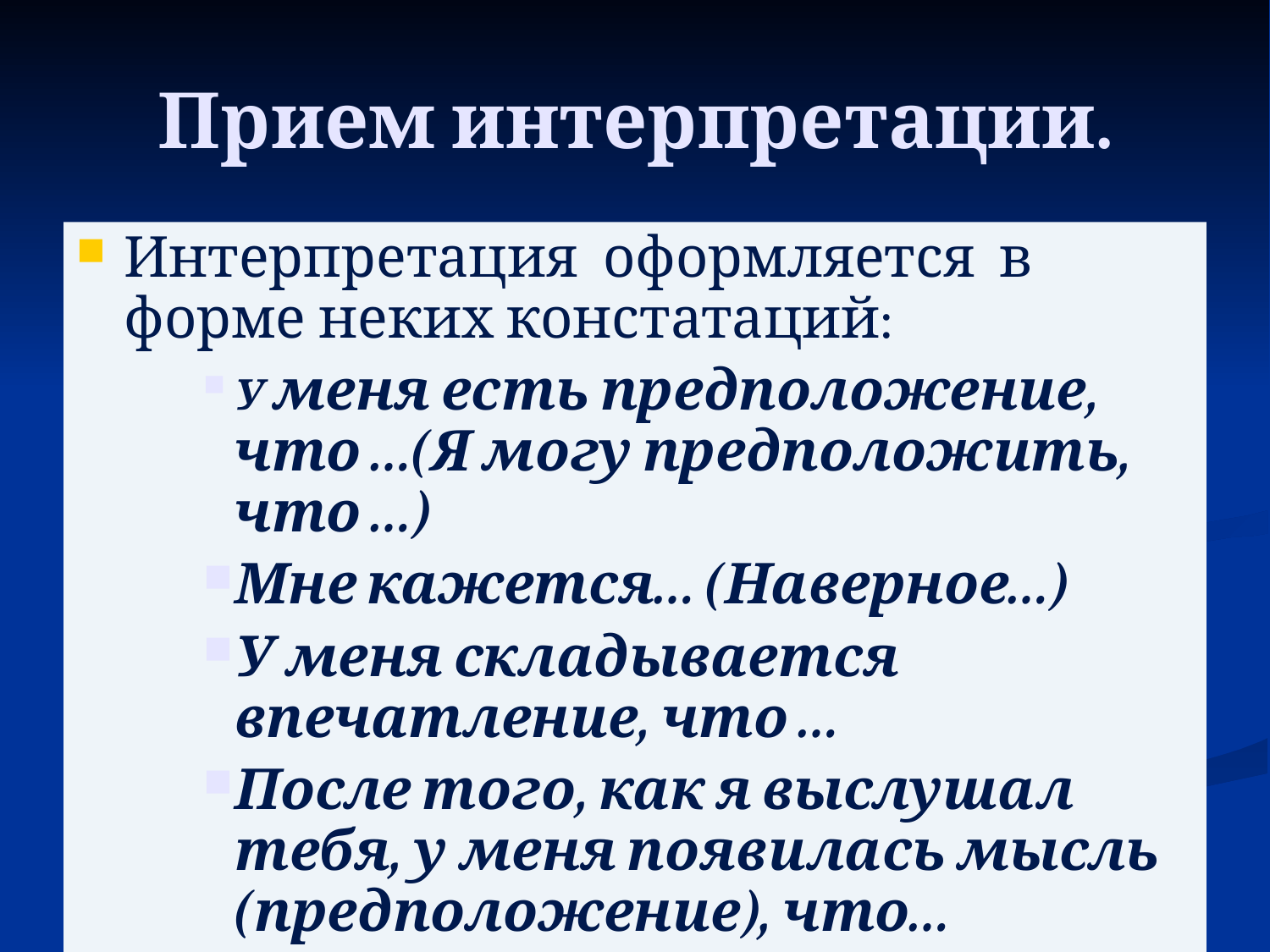

# Прием интерпретации.
Интерпретация  оформляется  в  форме неких констатаций:
У меня есть предположение, что …(Я могу предположить, что …)
Мне кажется… (Наверное…)
У меня складывается впечатление, что …
После того, как я выслушал тебя, у меня появилась мысль (предположение), что…